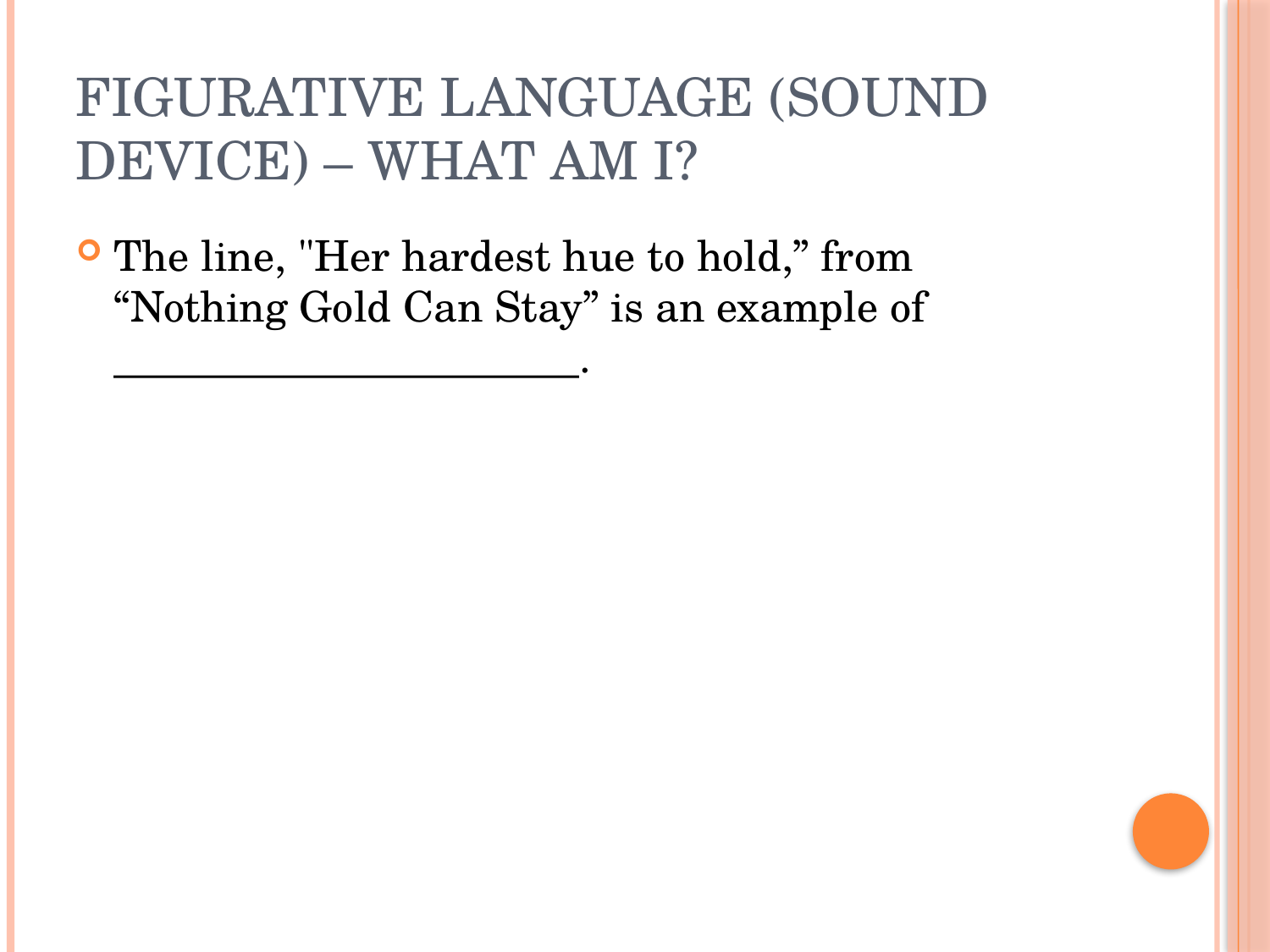

# Figurative Language (sound device) – What Am I?
The line, "Her hardest hue to hold,” from “Nothing Gold Can Stay” is an example of  ______________________.